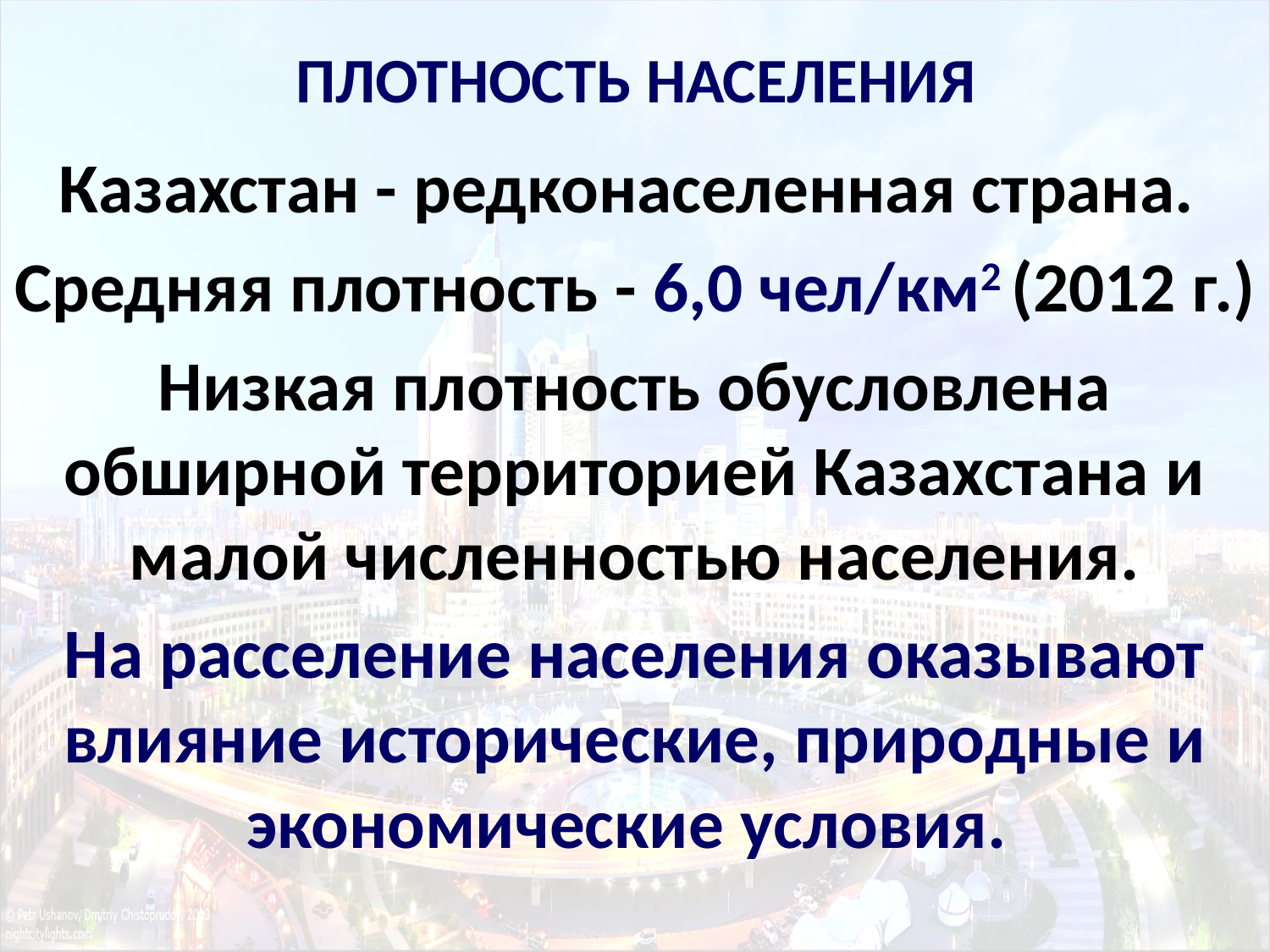

# ПЛОТНОСТЬ НАСЕЛЕНИЯ
Казахстан - редконаселенная страна.
Средняя плотность - 6,0 чел/км2 (2012 г.)
Низкая плотность обусловлена обширной территорией Казахстана и малой численностью населения.
На расселение населения оказывают влияние историче­ские, природные и экономические условия.